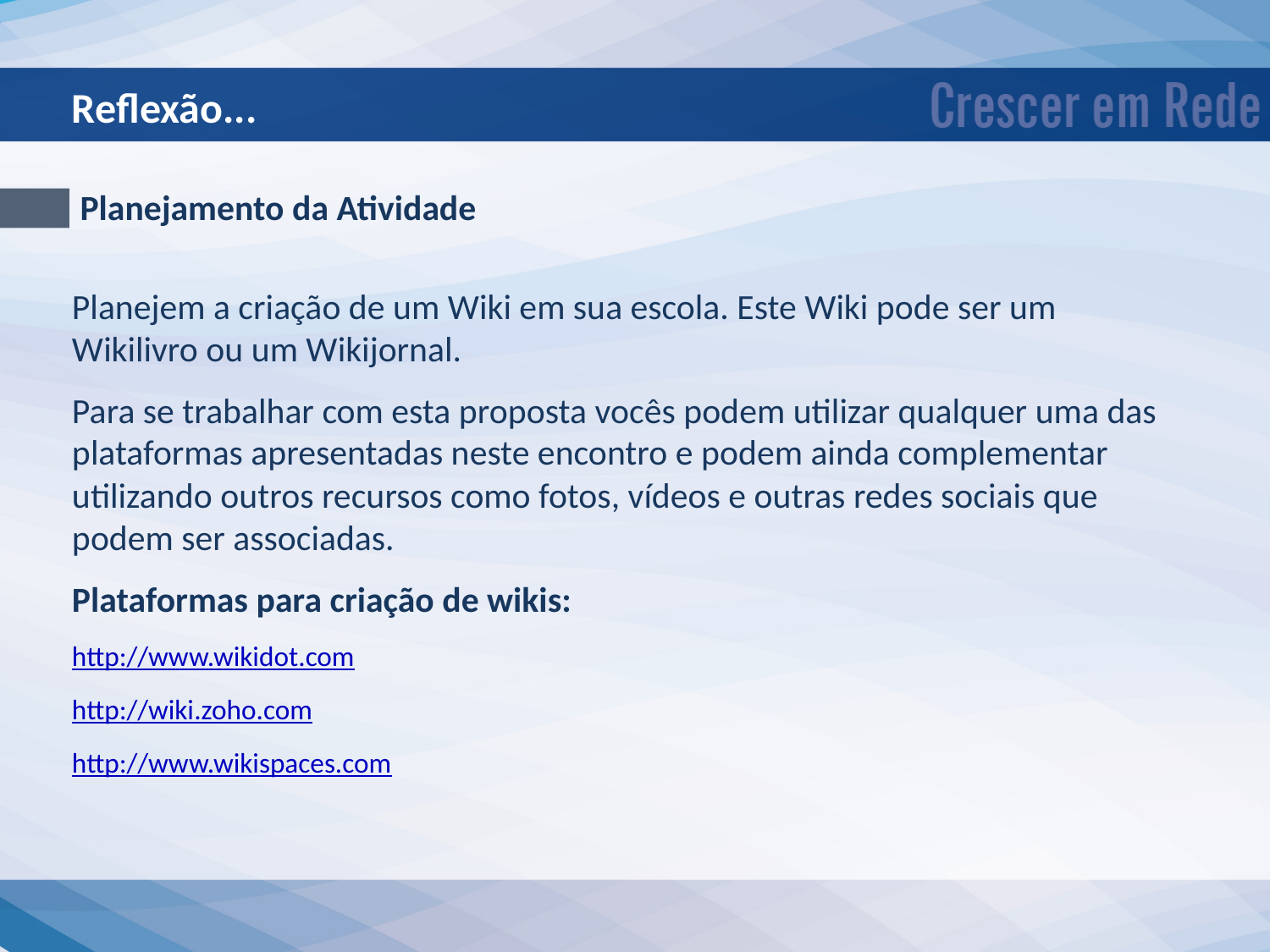

Reflexão...
 Planejamento da Atividade

Planejem a criação de um Wiki em sua escola. Este Wiki pode ser um Wikilivro ou um Wikijornal.
Para se trabalhar com esta proposta vocês podem utilizar qualquer uma das plataformas apresentadas neste encontro e podem ainda complementar utilizando outros recursos como fotos, vídeos e outras redes sociais que podem ser associadas.
Plataformas para criação de wikis:
http://www.wikidot.com
http://wiki.zoho.com
http://www.wikispaces.com